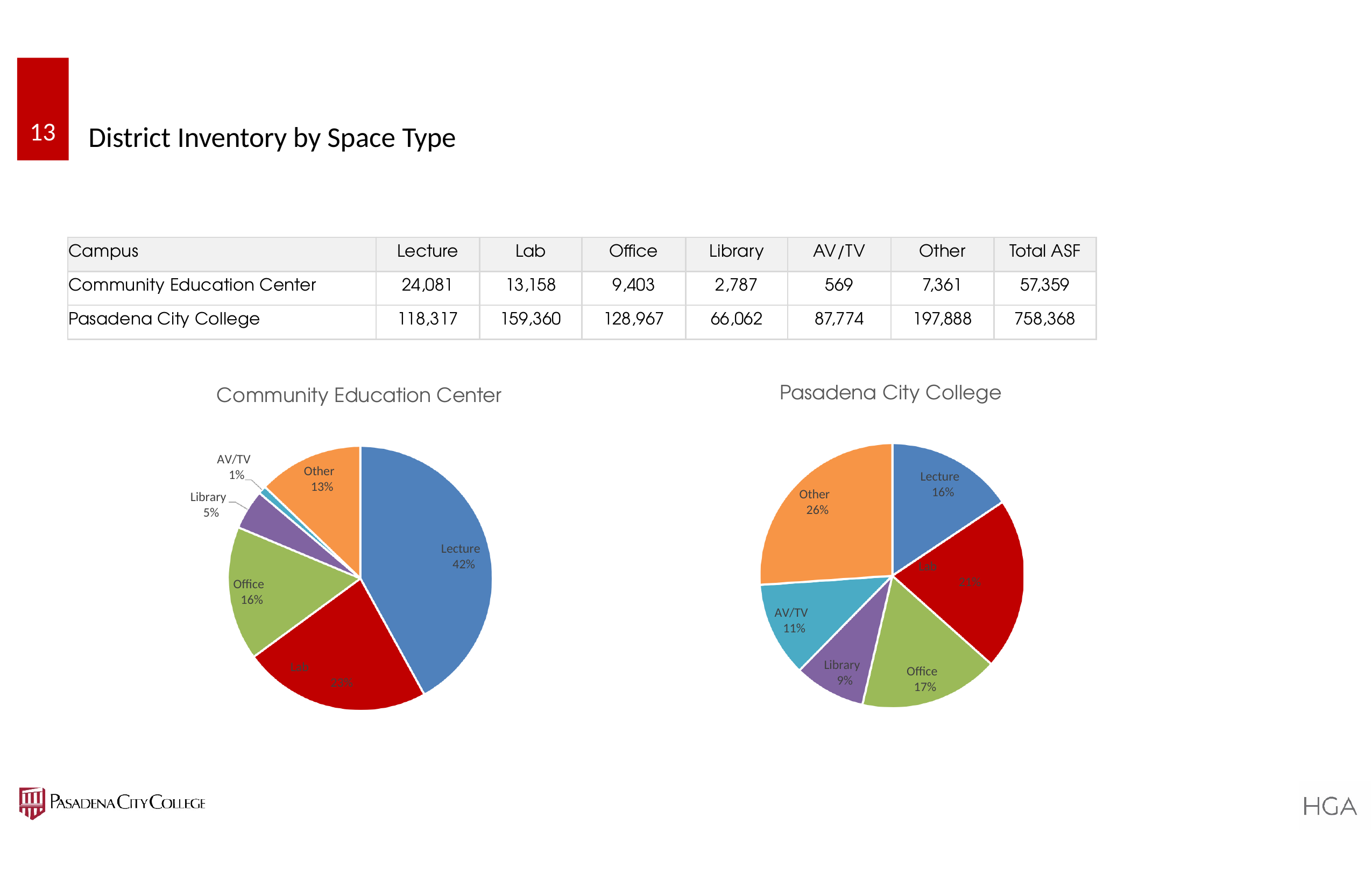

13
# District Inventory by Space Type
| Campus | Lecture | Lab | Office | Library | AV/TV | Other | Total ASF |
| --- | --- | --- | --- | --- | --- | --- | --- |
| Community Education Center | 24,081 | 13,158 | 9,403 | 2,787 | 569 | 7,361 | 57,359 |
| Pasadena City College | 118,317 | 159,360 | 128,967 | 66,062 | 87,774 | 197,888 | 758,368 |
Pasadena City College
Community Education Center

AV/TV  1%
Library  5%
Other  13%
Lecture  16%
Other  26%
Lecture  42%
Lab
21%
Office  16%
AV/TV  11%
Library  9%
Lab
Office  17%
23%